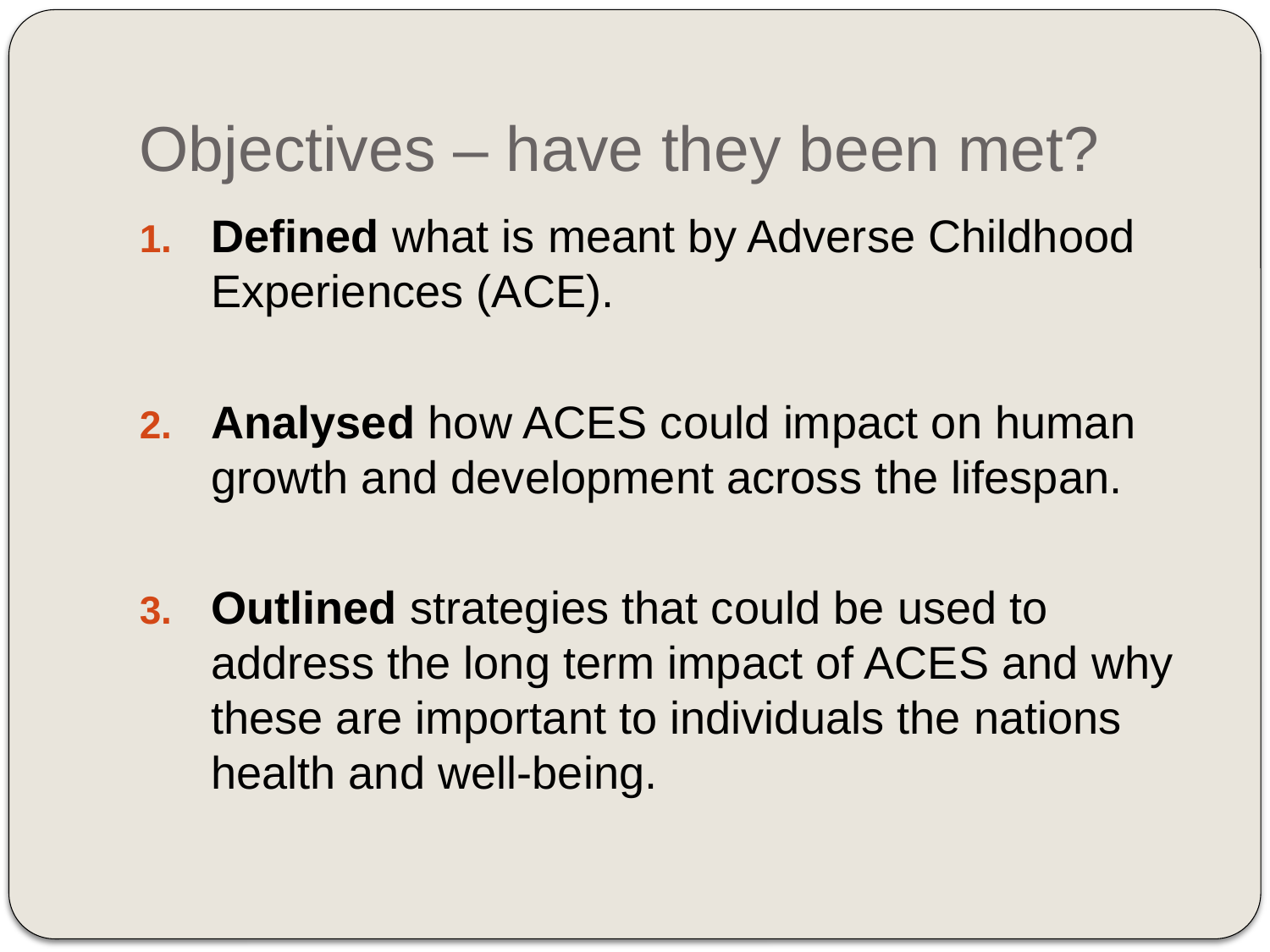

# Objectives – have they been met?
Defined what is meant by Adverse Childhood Experiences (ACE).

Analysed how ACES could impact on human growth and development across the lifespan.

Outlined strategies that could be used to address the long term impact of ACES and why these are important to individuals the nations health and well-being.